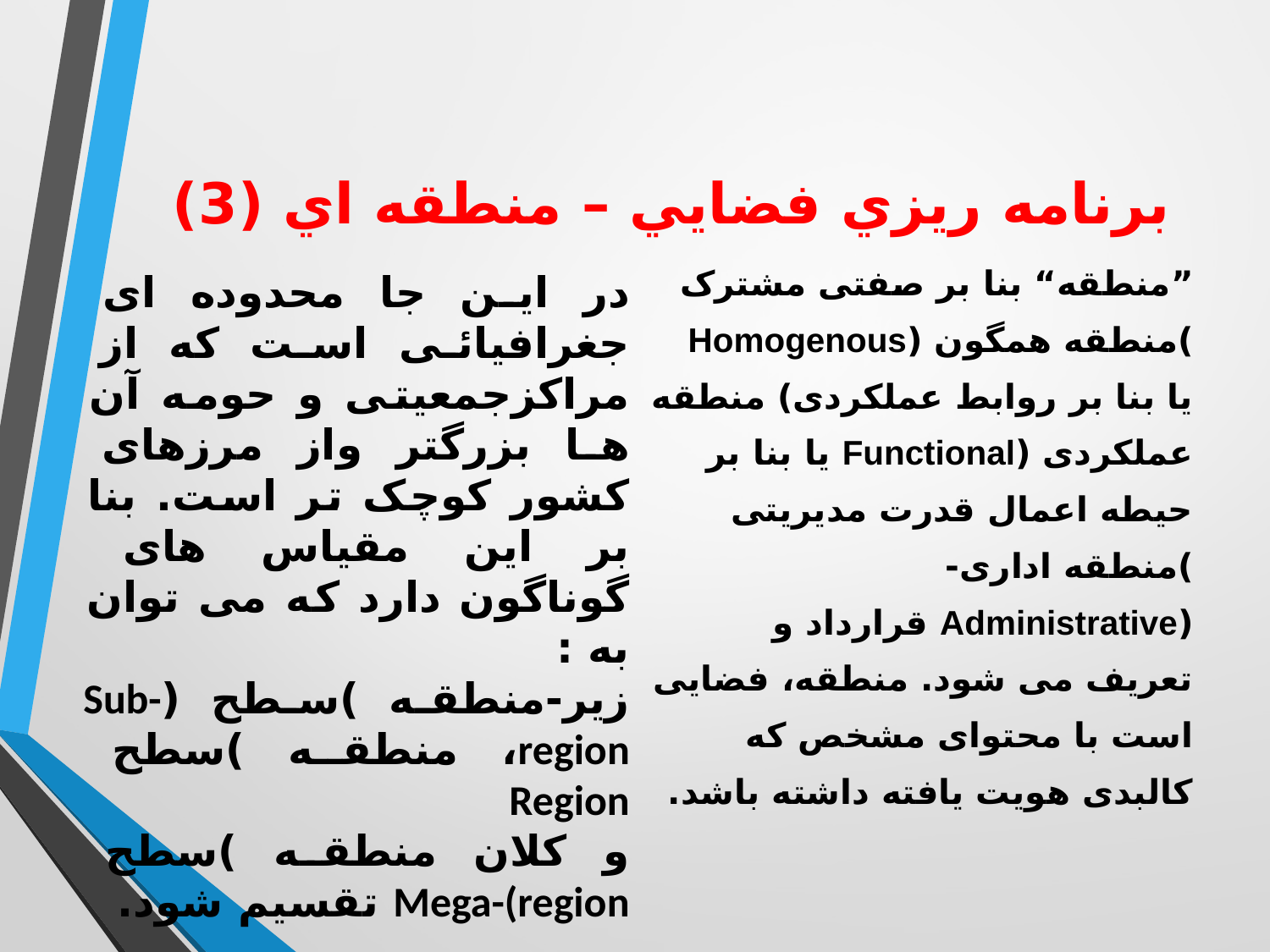

# برنامه ريزي فضايي – منطقه اي (3)
”منطقه“ بنا بر صفتی مشترک
)منطقه همگون (Homogenous
یا بنا بر روابط عملکردی) منطقه
عملکردی (Functional یا بنا بر
حیطه اعمال قدرت مدیریتی
)منطقه اداری-
(Administrative قرارداد و
تعریف می شود. منطقه، فضایی
است با محتوای مشخص که
کالبدی هویت یافته داشته باشد.

در این جا محدوده ای جغرافیائی است که از مراکزجمعیتی و حومه آن ها بزرگتر واز مرزهای کشور کوچک تر است. بنا بر این مقیاس های گوناگون دارد که می توان به :
زیر-منطقه )سطح (Sub-region، منطقه )سطح Region
و کلان منطقه )سطح Mega-(region تقسیم شود.